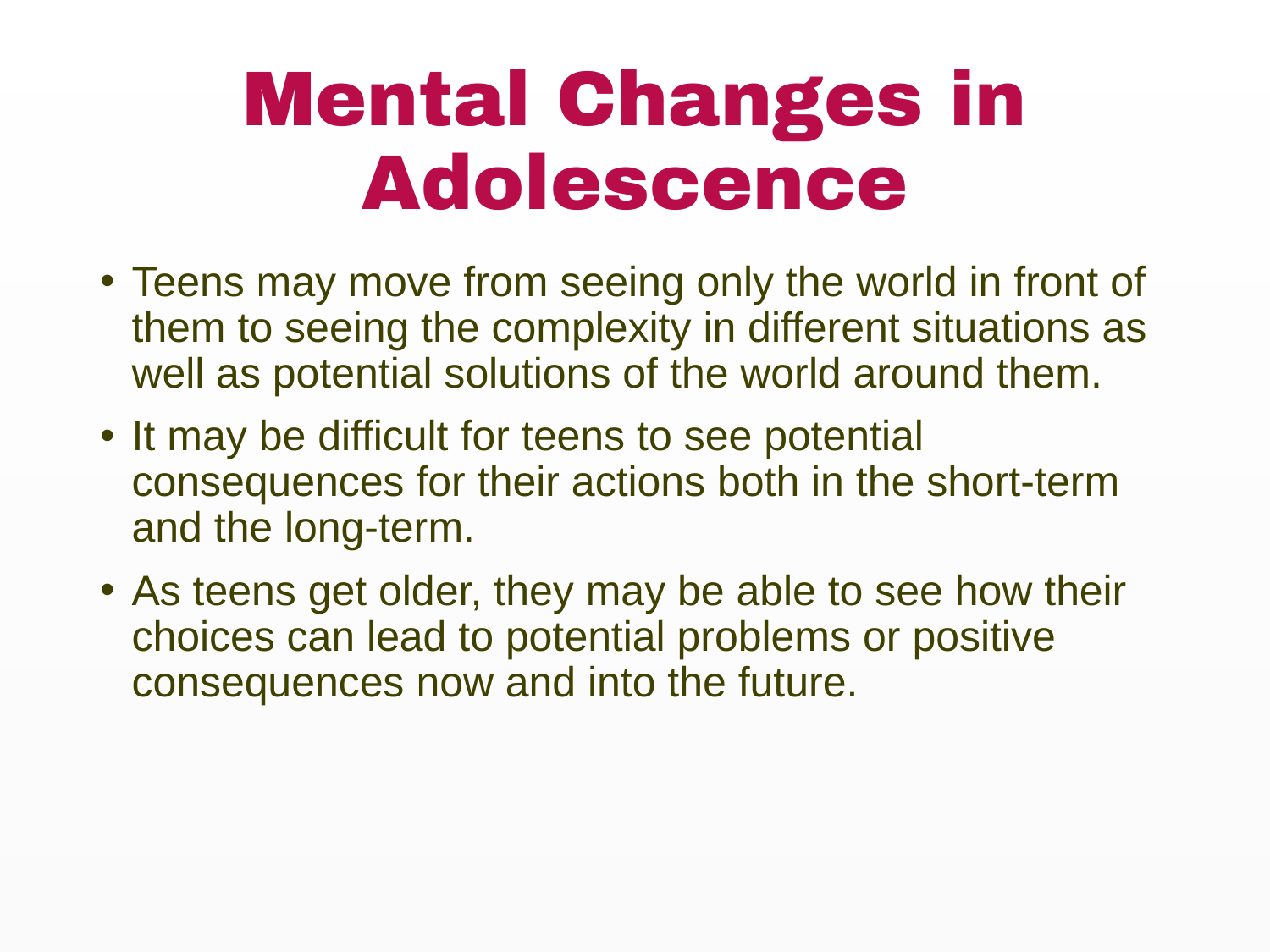

# Mental Changes in Adolescence
Teens may move from seeing only the world in front of them to seeing the complexity in different situations as well as potential solutions of the world around them.
It may be difficult for teens to see potential consequences for their actions both in the short-term and the long-term.
As teens get older, they may be able to see how their choices can lead to potential problems or positive consequences now and into the future.